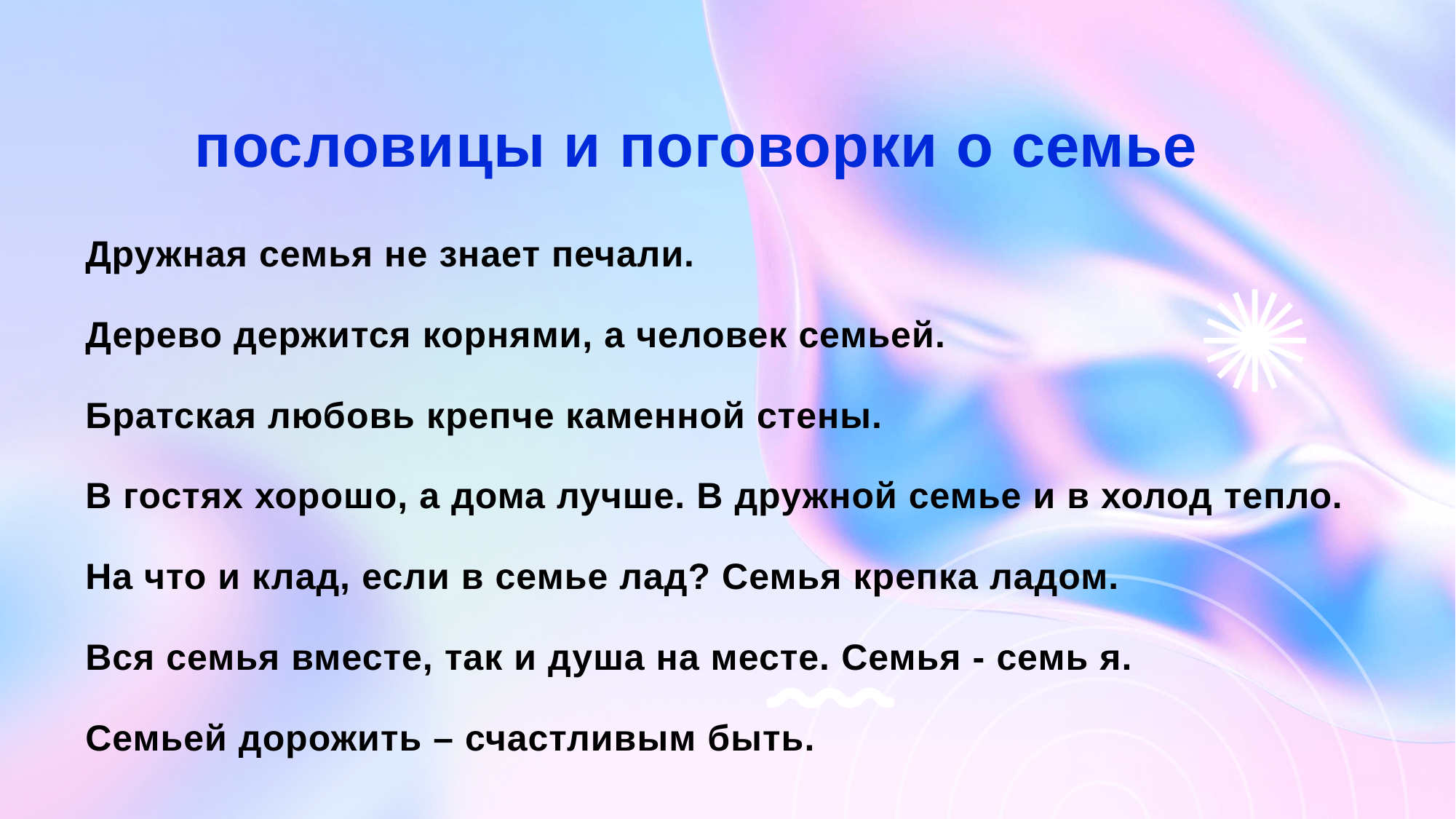

пословицы и поговорки о семье

Дружная семья не знает печали.
Дерево держится корнями, а человек семьей.
Братская любовь крепче каменной стены.
В гостях хорошо, а дома лучше. В дружной семье и в холод тепло.
На что и клад, если в семье лад? Семья крепка ладом.
Вся семья вместе, так и душа на месте. Семья - семь я.
Семьей дорожить – счастливым быть.